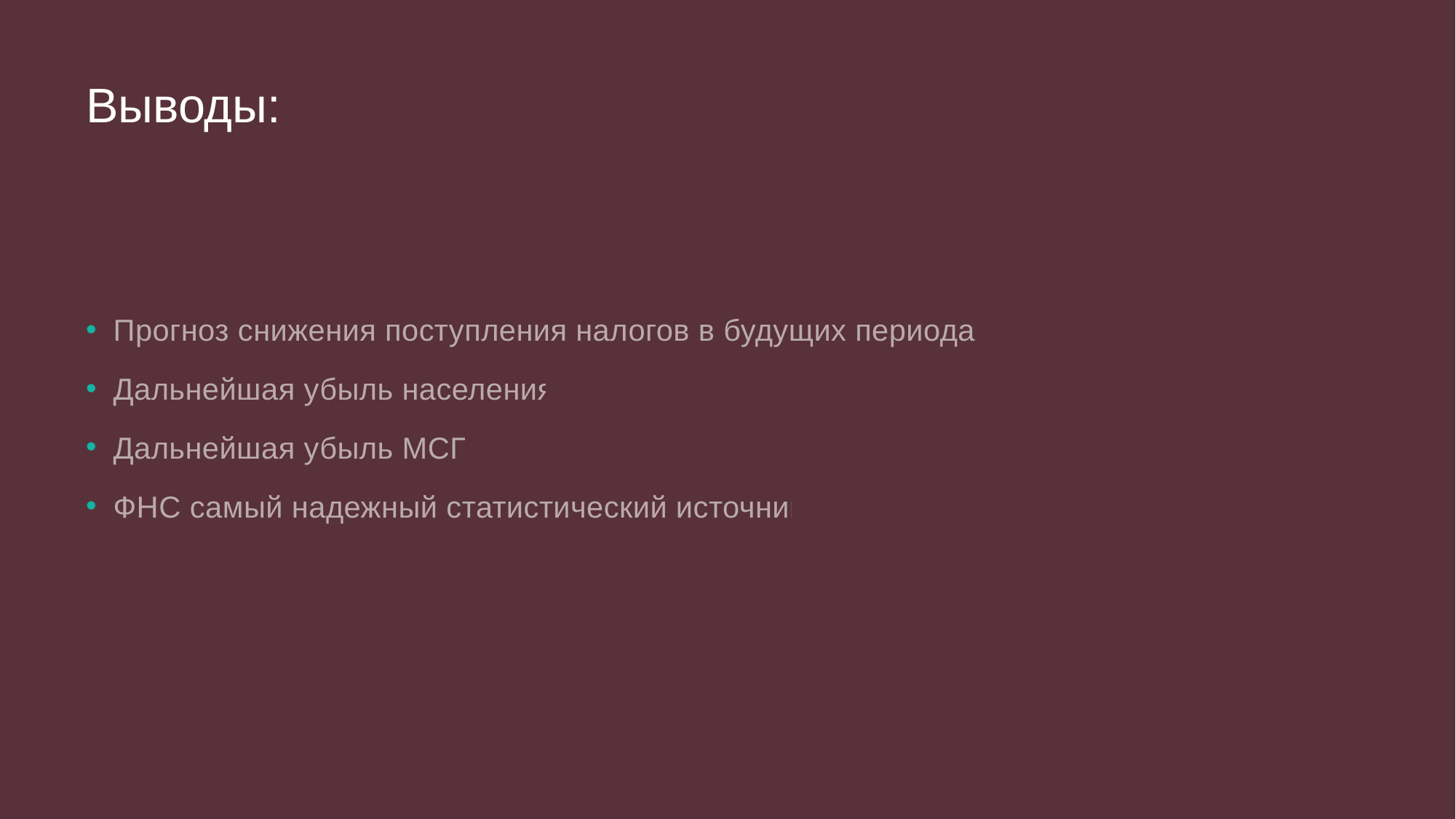

# Выводы:
Прогноз снижения поступления налогов в будущих периодах
Дальнейшая убыль населения
Дальнейшая убыль МСП
ФНС самый надежный статистический источник